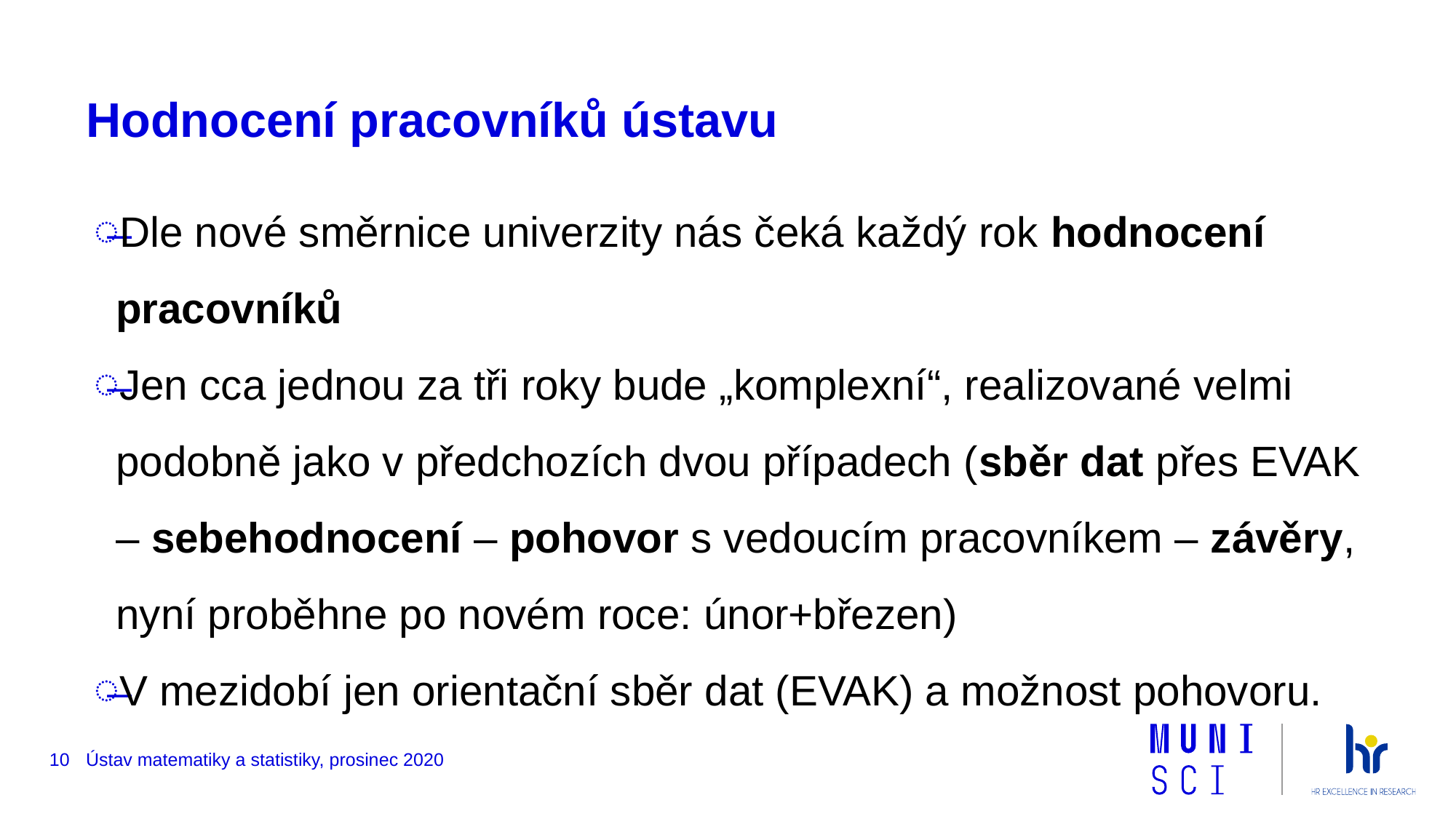

# Hodnocení pracovníků ústavu
Dle nové směrnice univerzity nás čeká každý rok hodnocení pracovníků
Jen cca jednou za tři roky bude „komplexní“, realizované velmi podobně jako v předchozích dvou případech (sběr dat přes EVAK – sebehodnocení – pohovor s vedoucím pracovníkem – závěry, nyní proběhne po novém roce: únor+březen)
V mezidobí jen orientační sběr dat (EVAK) a možnost pohovoru.
10
Ústav matematiky a statistiky, prosinec 2020